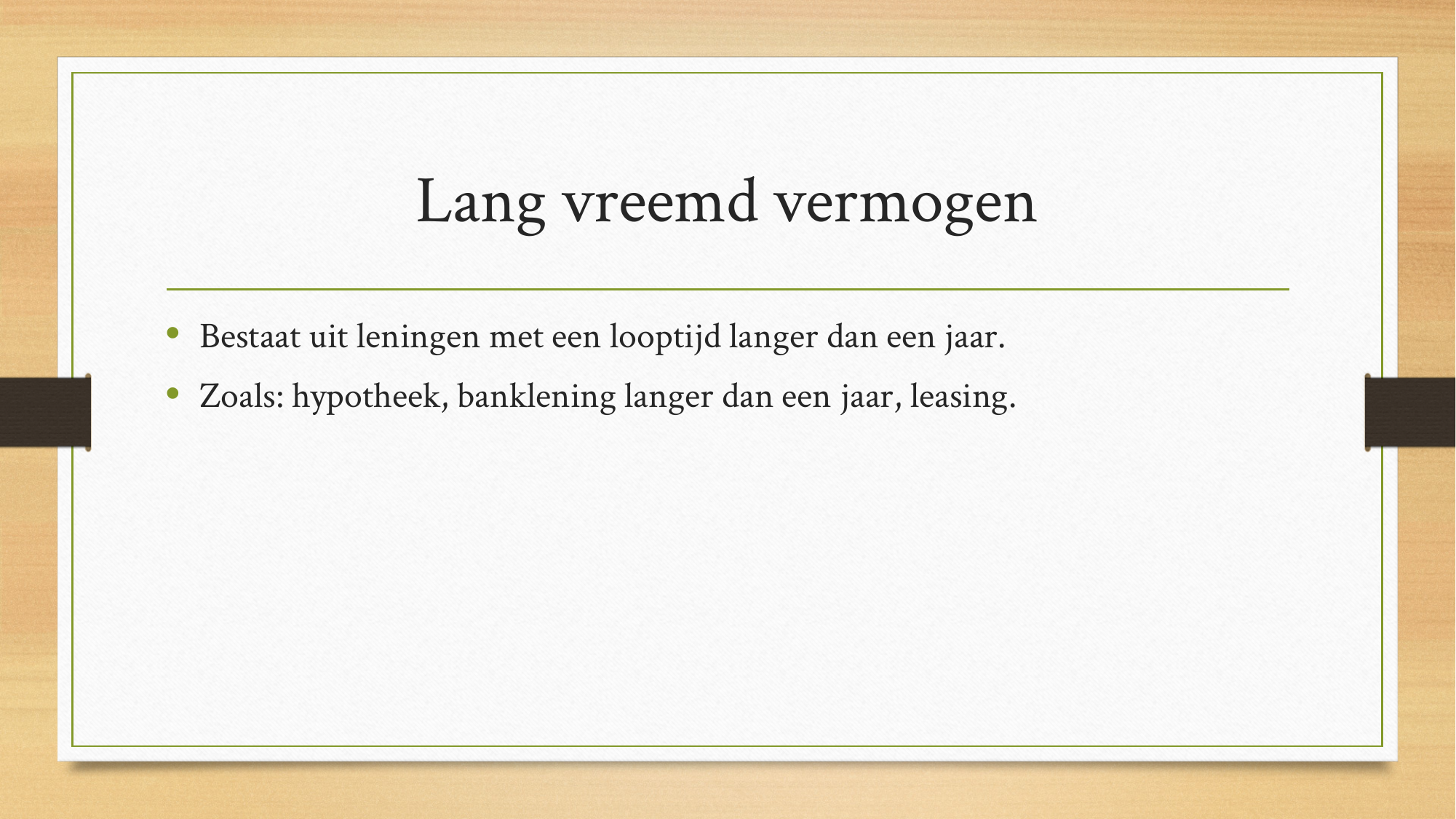

# Lang vreemd vermogen
Bestaat uit leningen met een looptijd langer dan een jaar.
Zoals: hypotheek, banklening langer dan een jaar, leasing.